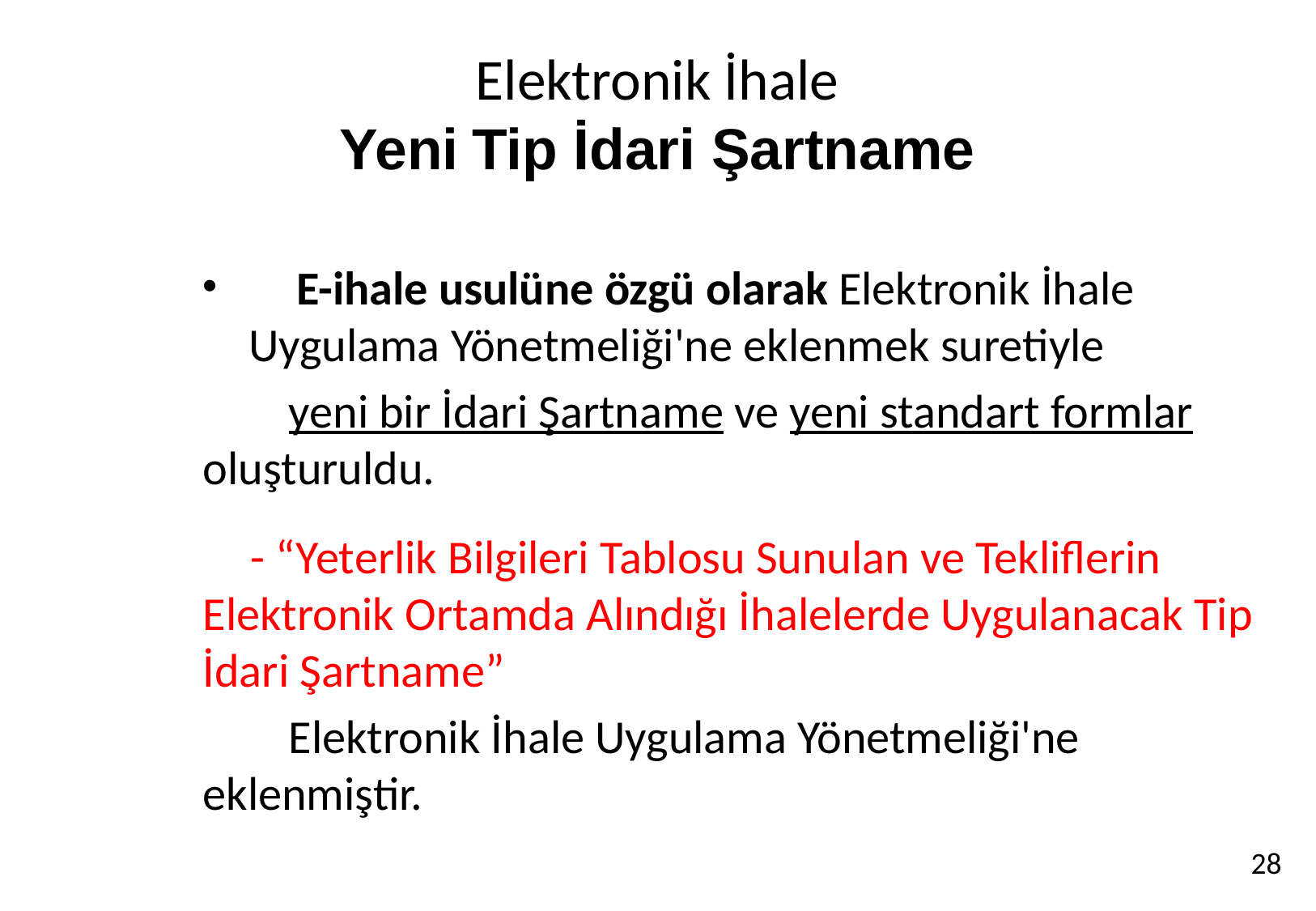

# Elektronik İhale Yeni Tip İdari Şartname
     E-ihale usulüne özgü olarak Elektronik İhale Uygulama Yönetmeliği'ne eklenmek suretiyle
        yeni bir İdari Şartname ve yeni standart formlar oluşturuldu.

     - “Yeterlik Bilgileri Tablosu Sunulan ve Tekliflerin Elektronik Ortamda Alındığı İhalelerde Uygulanacak Tip İdari Şartname”
        Elektronik İhale Uygulama Yönetmeliği'ne eklenmiştir.
28